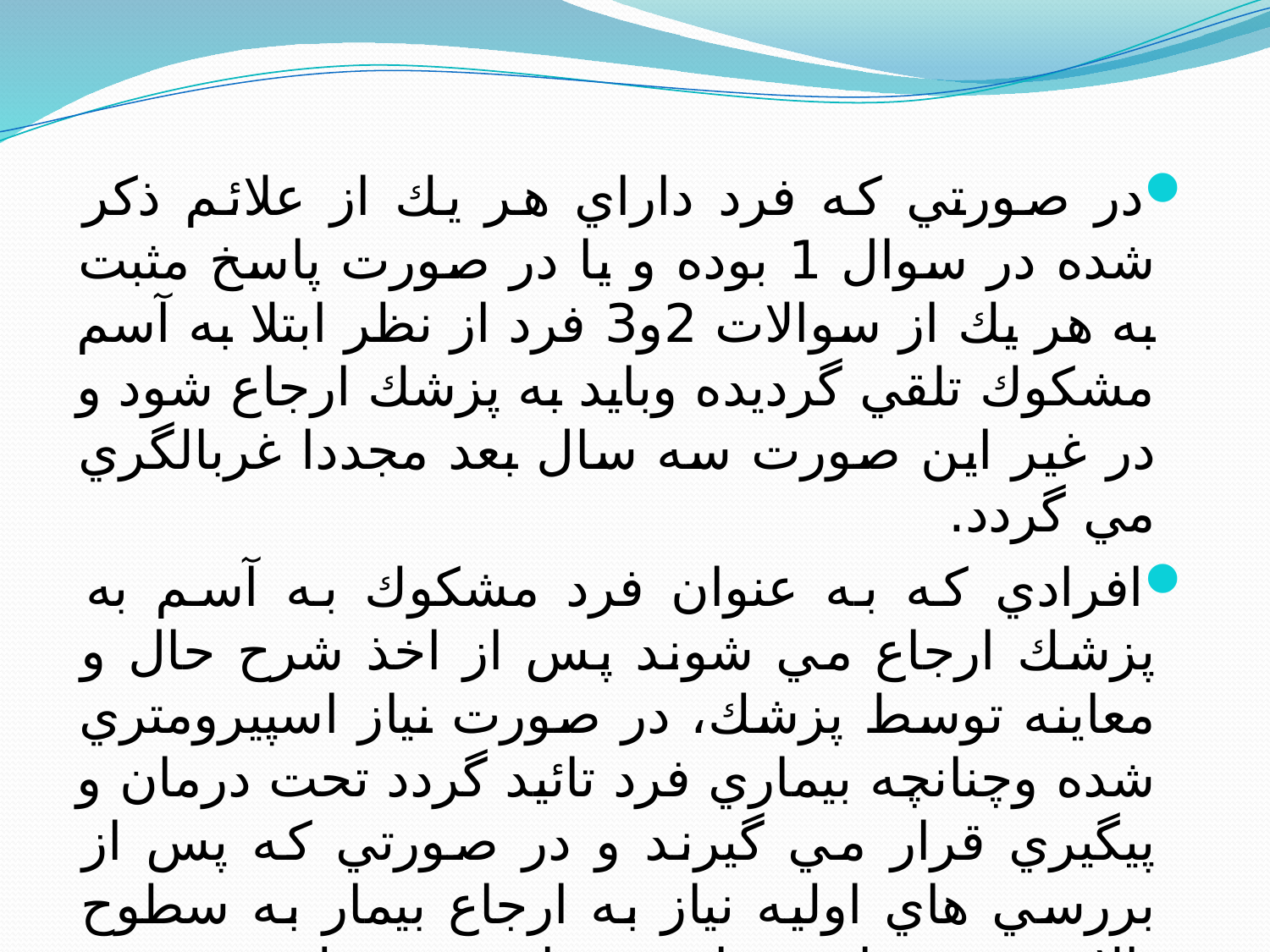

در صورتي كه فرد داراي هر يك از علائم ذكر شده در سوال 1 بوده و يا در صورت پاسخ مثبت به هر يك از سوالات 2و3 فرد از نظر ابتلا به آسم مشكوك تلقي گرديده وبايد به پزشك ارجاع شود و در غير اين صورت سه سال بعد مجددا غربالگري مي گردد.
افرادي كه به عنوان فرد مشكوك به آسم به پزشك ارجاع مي شوند پس از اخذ شرح حال و معاينه توسط پزشك، در صورت نياز اسپيرومتري شده وچنانچه بيماري فرد تائيد گردد تحت درمان و پيگيري قرار مي گيرند و در صورتي كه پس از بررسي هاي اوليه نياز به ارجاع بيمار به سطوح بالاتر وجود داشته باشد بيمار به پزشك متخصص ارجاع مي گردد.